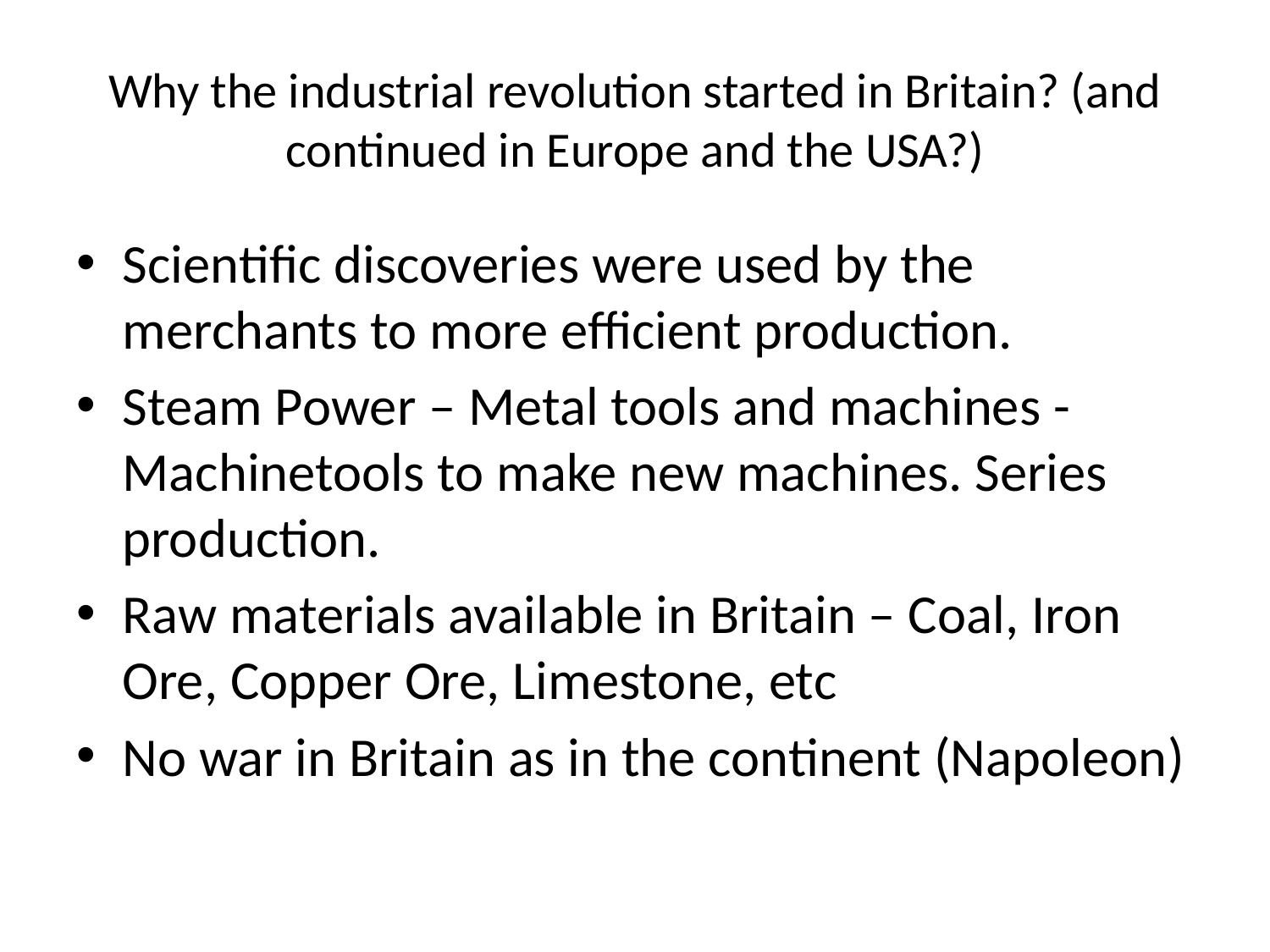

# Why the industrial revolution started in Britain? (and continued in Europe and the USA?)
Scientific discoveries were used by the merchants to more efficient production.
Steam Power – Metal tools and machines -  Machinetools to make new machines. Series production.
Raw materials available in Britain – Coal, Iron Ore, Copper Ore, Limestone, etc
No war in Britain as in the continent (Napoleon)